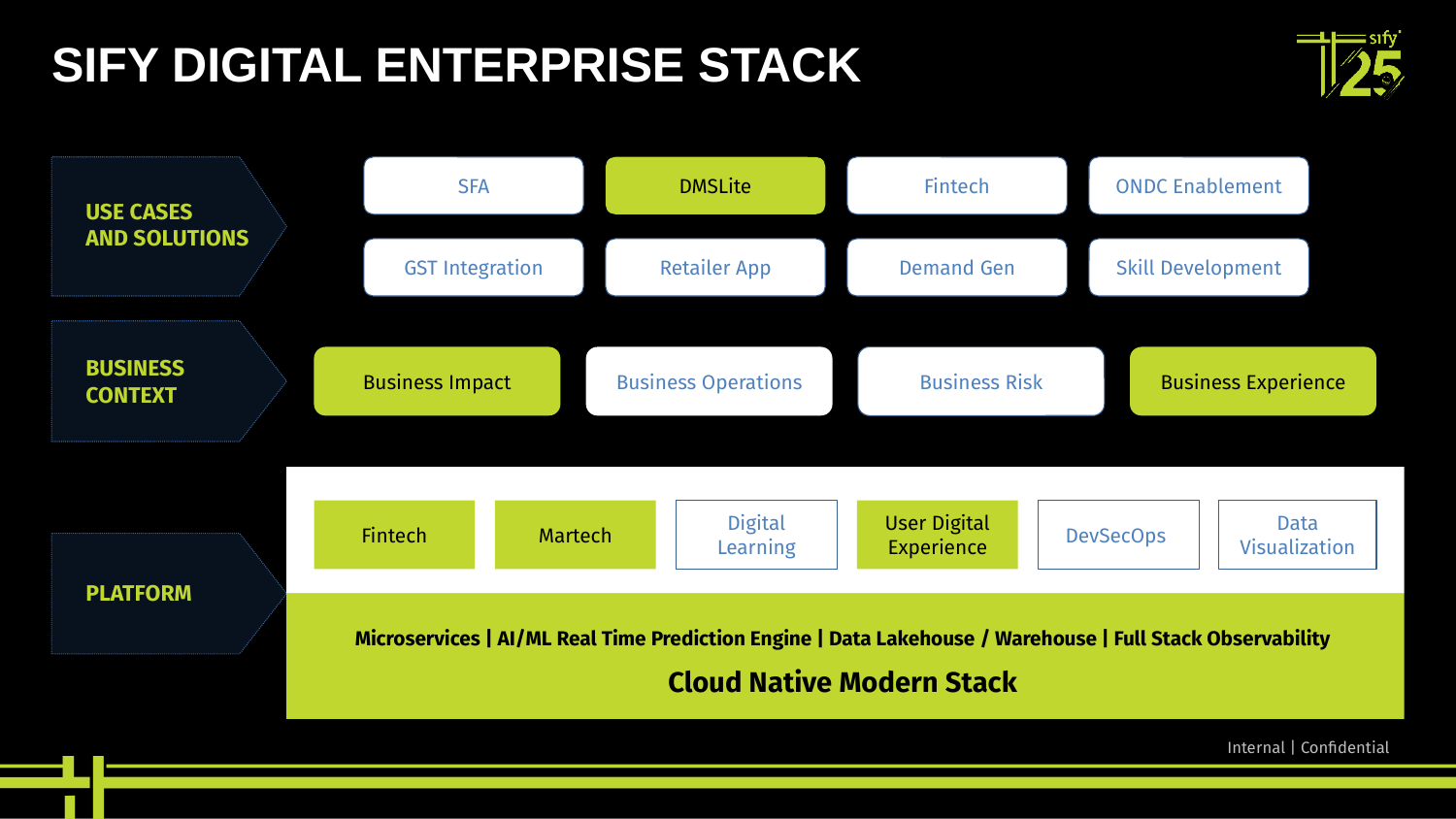

# Sify Digital Enterprise Stack

SFA
DMSLite
Fintech
ONDC Enablement
USE CASES
AND SOLUTIONS
GST Integration
Retailer App
Demand Gen
Skill Development

Business Impact
Business Operations
Business Risk
Business Experience
BUSINESS CONTEXT

Fintech
Martech
Digital Learning
User Digital Experience
DevSecOps
Data Visualization
PLATFORM

Microservices | AI/ML Real Time Prediction Engine | Data Lakehouse / Warehouse | Full Stack Observability
Cloud Native Modern Stack